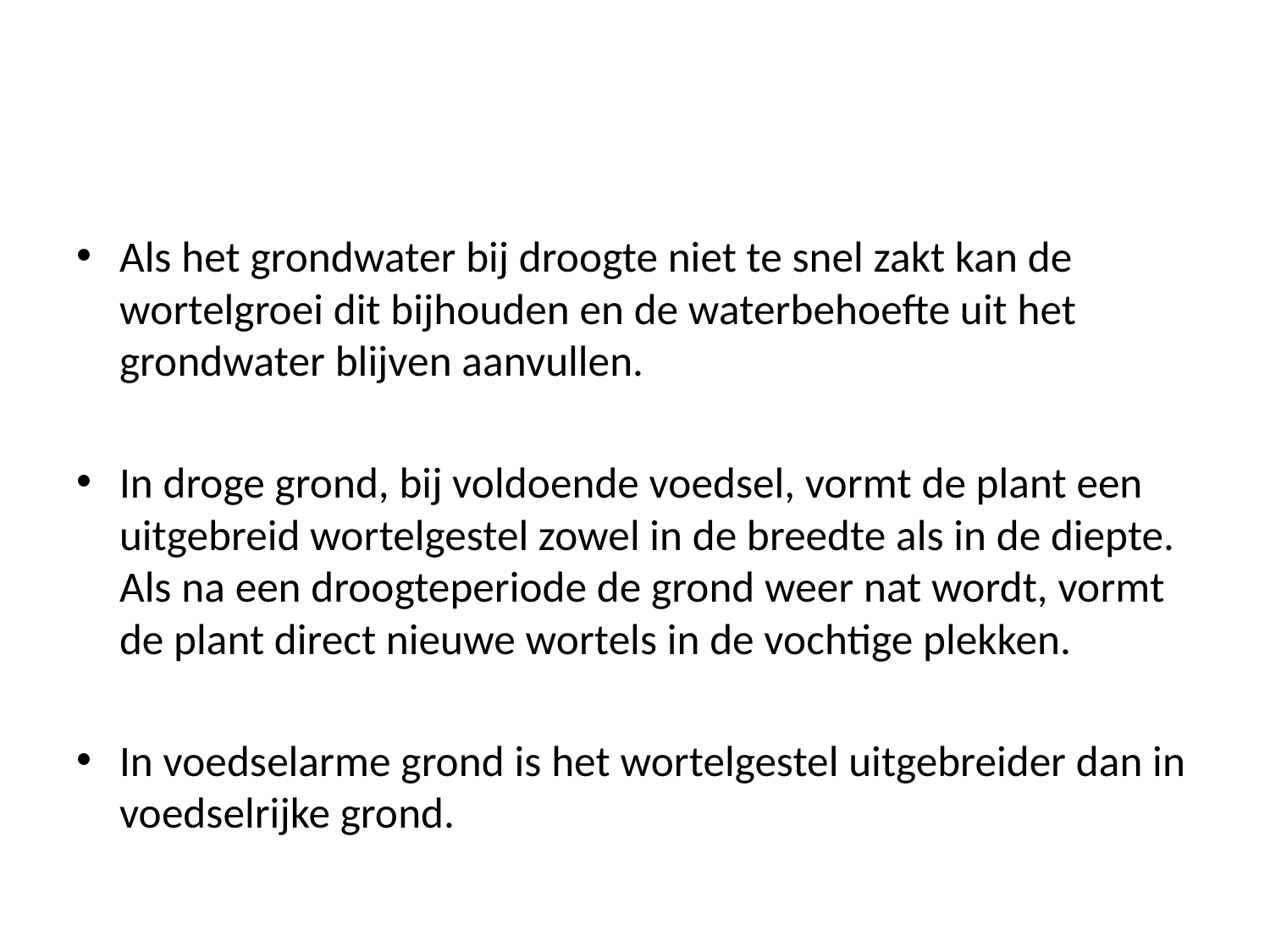

#
Als het grondwater bij droogte niet te snel zakt kan de wortelgroei dit bijhouden en de waterbehoefte uit het grondwater blijven aanvullen.

In droge grond, bij voldoende voedsel, vormt de plant een uitgebreid wortelgestel zowel in de breedte als in de diepte. Als na een droogteperiode de grond weer nat wordt, vormt de plant direct nieuwe wortels in de vochtige plekken.

In voedselarme grond is het wortelgestel uitgebreider dan in voedselrijke grond.